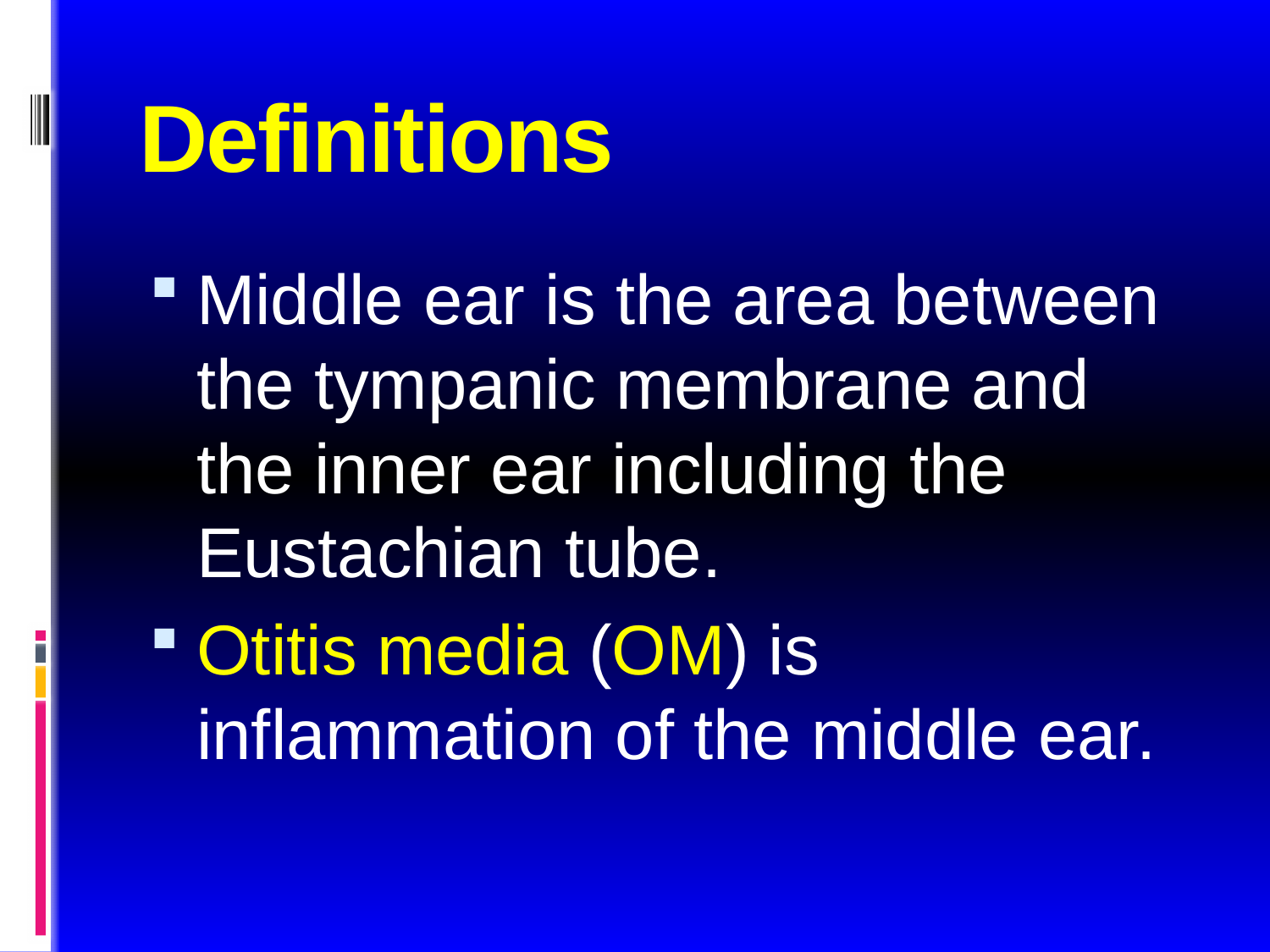

# Definitions
Middle ear is the area between the tympanic membrane and the inner ear including the Eustachian tube.
Otitis media (OM) is inflammation of the middle ear.